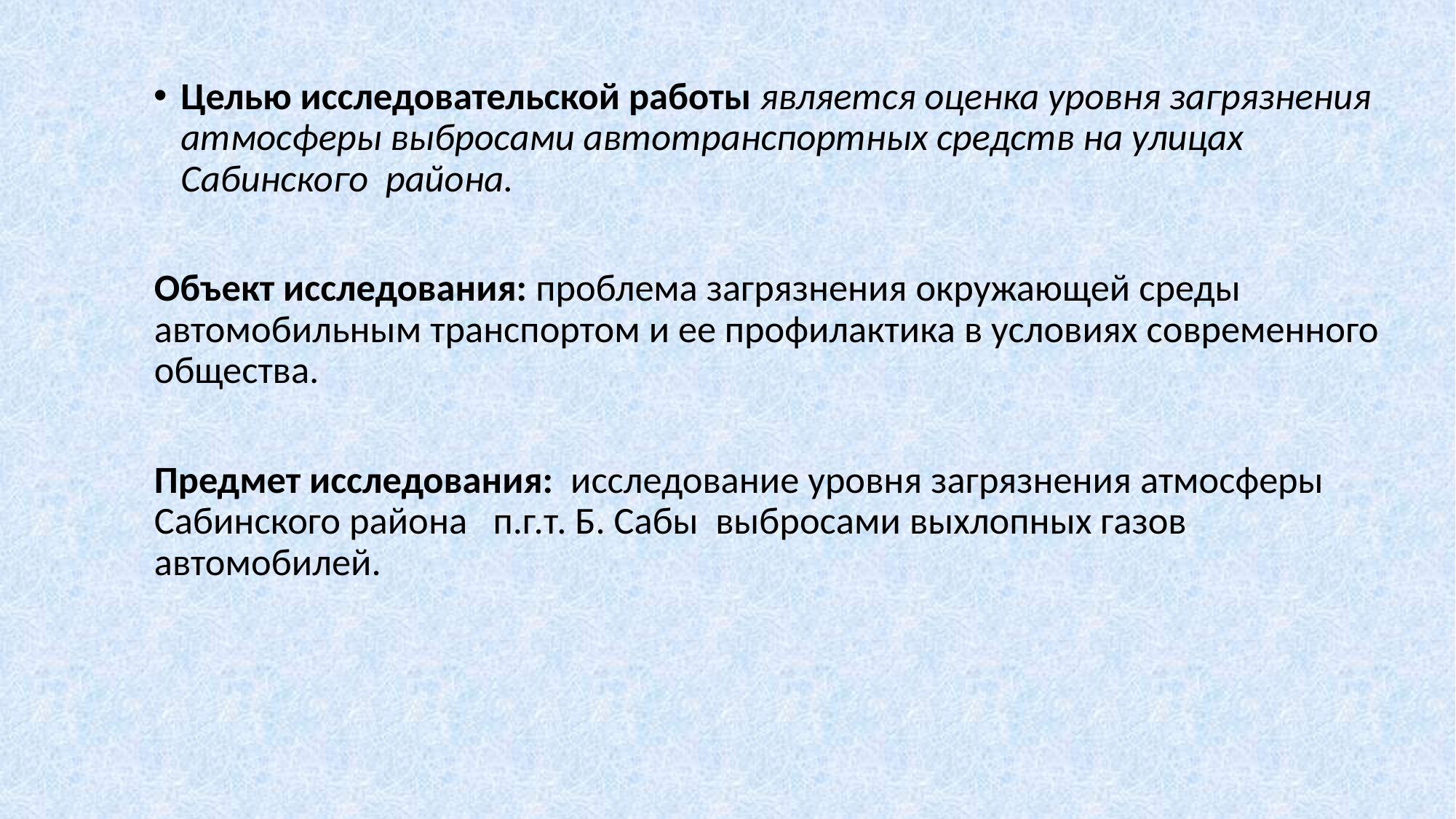

Целью исследовательской работы является оценка уровня загрязнения  атмосферы выбросами автотранспортных средств на улицах Сабинского  района.

Объект исследования: проблема загрязнения окружающей среды автомобильным транспортом и ее профилактика в условиях современного общества.

Предмет исследования:  исследование уровня загрязнения атмосферы  Сабинского района   п.г.т. Б. Сабы  выбросами выхлопных газов автомобилей.